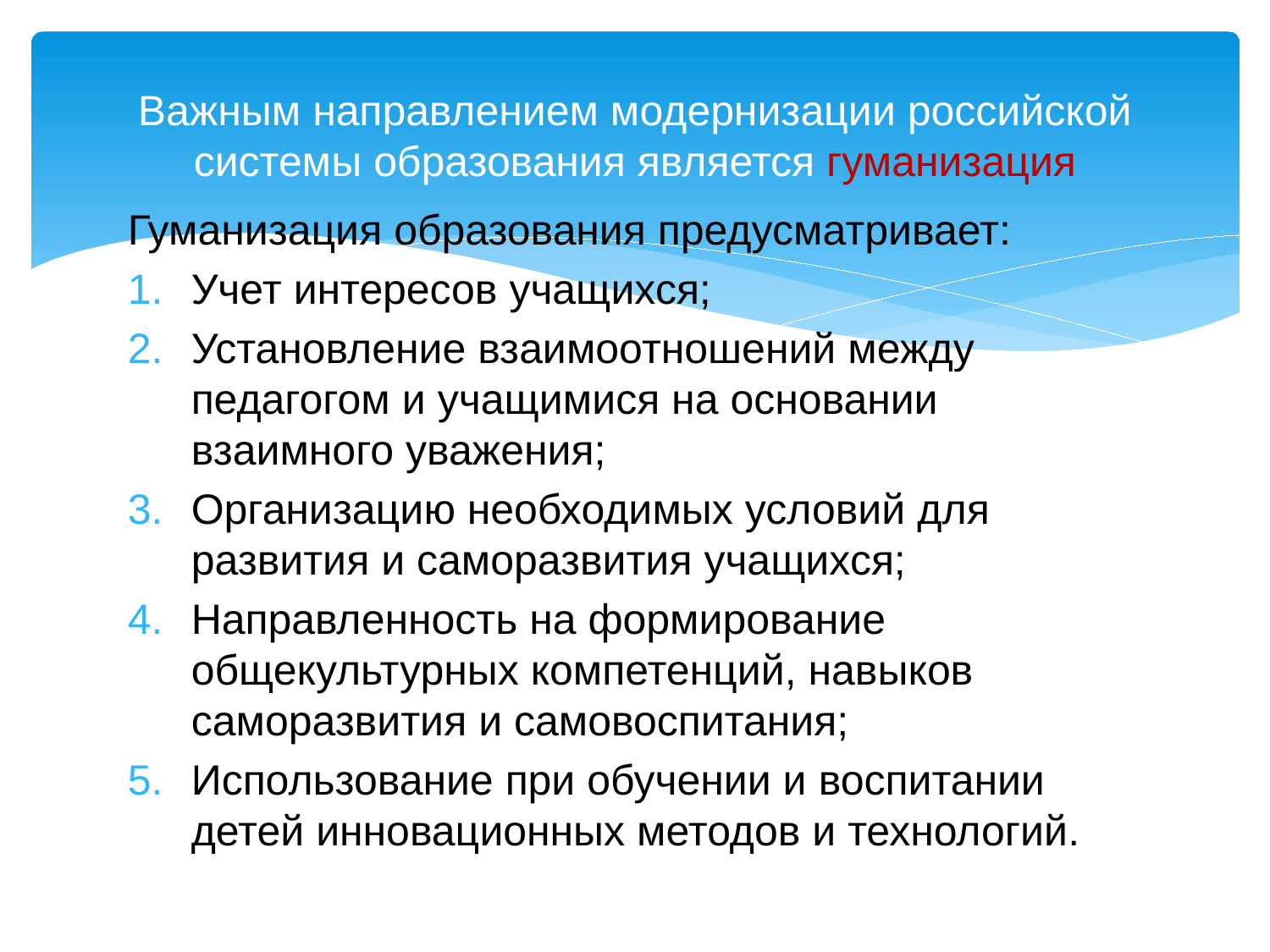

# Важным направлением модернизации российской системы образования является гуманизация
Гуманизация образования предусматривает:
Учет интересов учащихся;
Установление взаимоотношений между педагогом и учащимися на основании взаимного уважения;
Организацию необходимых условий для развития и саморазвития учащихся;
Направленность на формирование общекультурных компетенций, навыков саморазвития и самовоспитания;
Использование при обучении и воспитании детей инновационных методов и технологий.